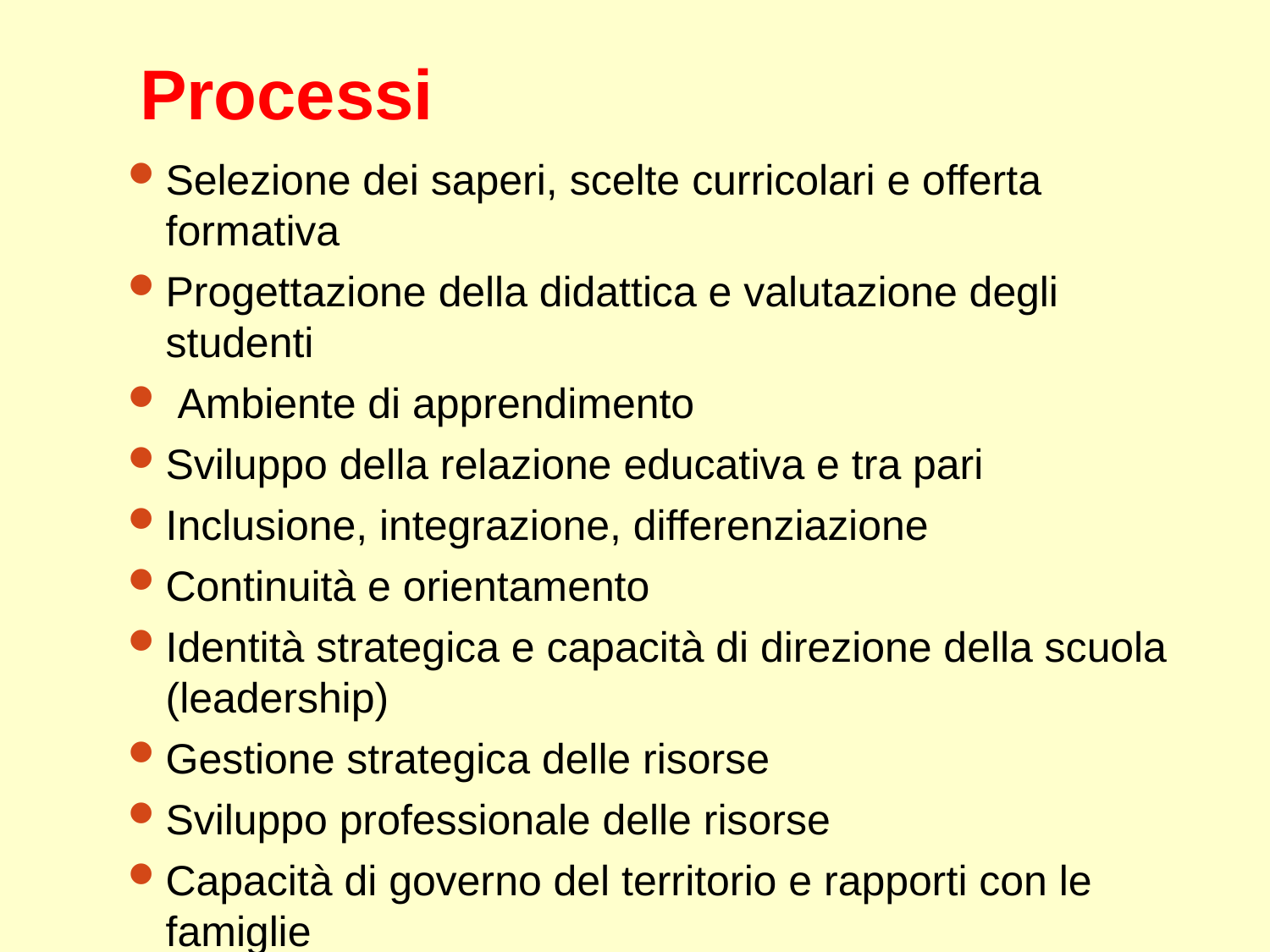

# Processi
Selezione dei saperi, scelte curricolari e offerta formativa
Progettazione della didattica e valutazione degli studenti
 Ambiente di apprendimento
Sviluppo della relazione educativa e tra pari
Inclusione, integrazione, differenziazione
Continuità e orientamento
Identità strategica e capacità di direzione della scuola (leadership)
Gestione strategica delle risorse
Sviluppo professionale delle risorse
Capacità di governo del territorio e rapporti con le famiglie
Attività di autovalutazione